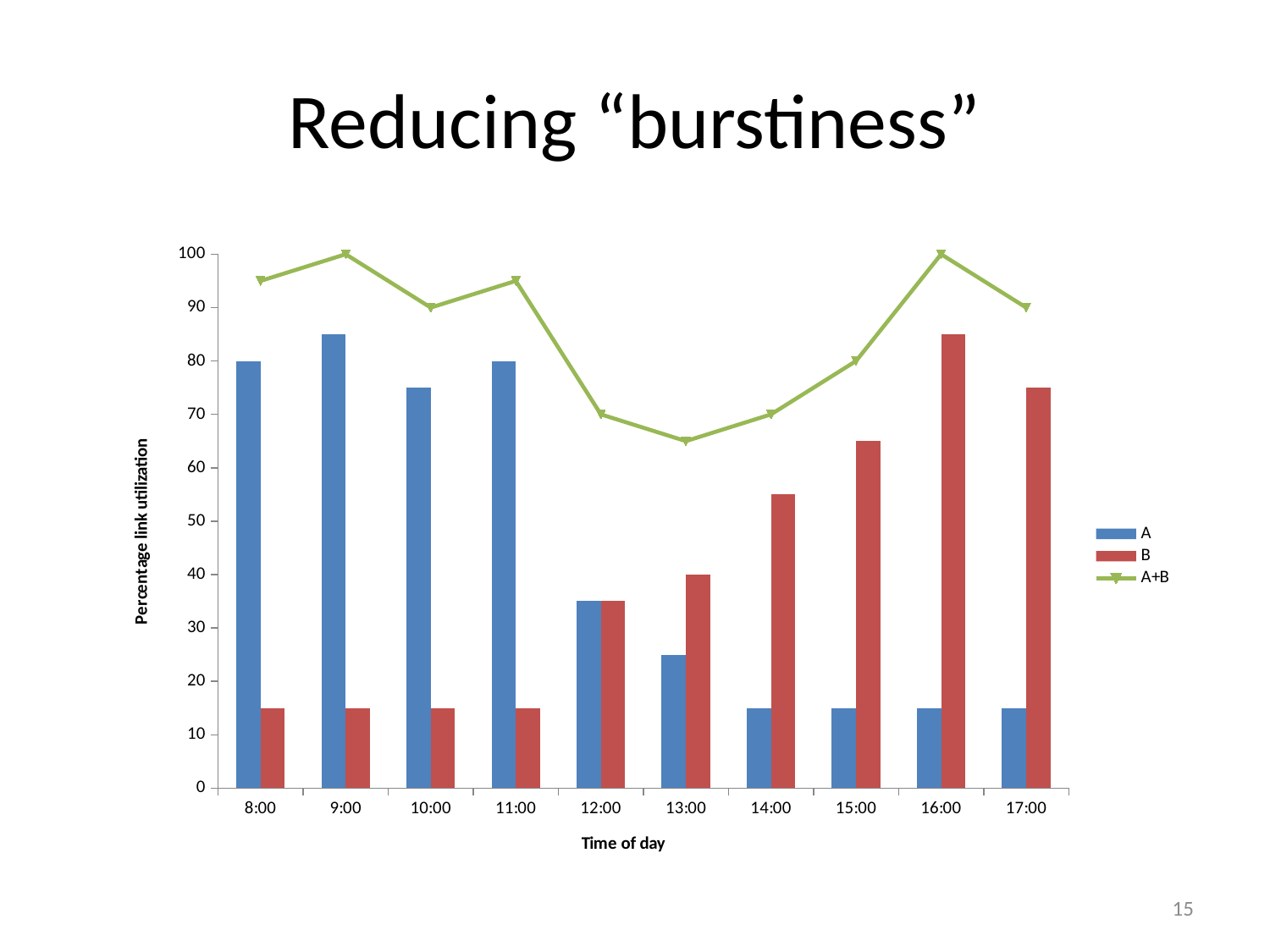

# Reducing “burstiness”

### Chart

| Category | A | B | A+B |
|---|---|---|---|
| 0.33333333333333331 | 80.0 | 15.0 | 95.0 |
| 0.37500000000000017 | 85.0 | 15.0 | 100.0 |
| 0.41666666666666724 | 75.0 | 15.0 | 90.0 |
| 0.45833333333333293 | 80.0 | 15.0 | 95.0 |
| 0.5 | 35.0 | 35.0 | 70.0 |
| 0.54166666666666596 | 25.0 | 40.0 | 65.0 |
| 0.58333333333333304 | 15.0 | 55.0 | 70.0 |
| 0.62500000000000033 | 15.0 | 65.0 | 80.0 |
| 0.6666666666666663 | 15.0 | 85.0 | 100.0 |
| 0.70833333333333304 | 15.0 | 75.0 | 90.0 |
15